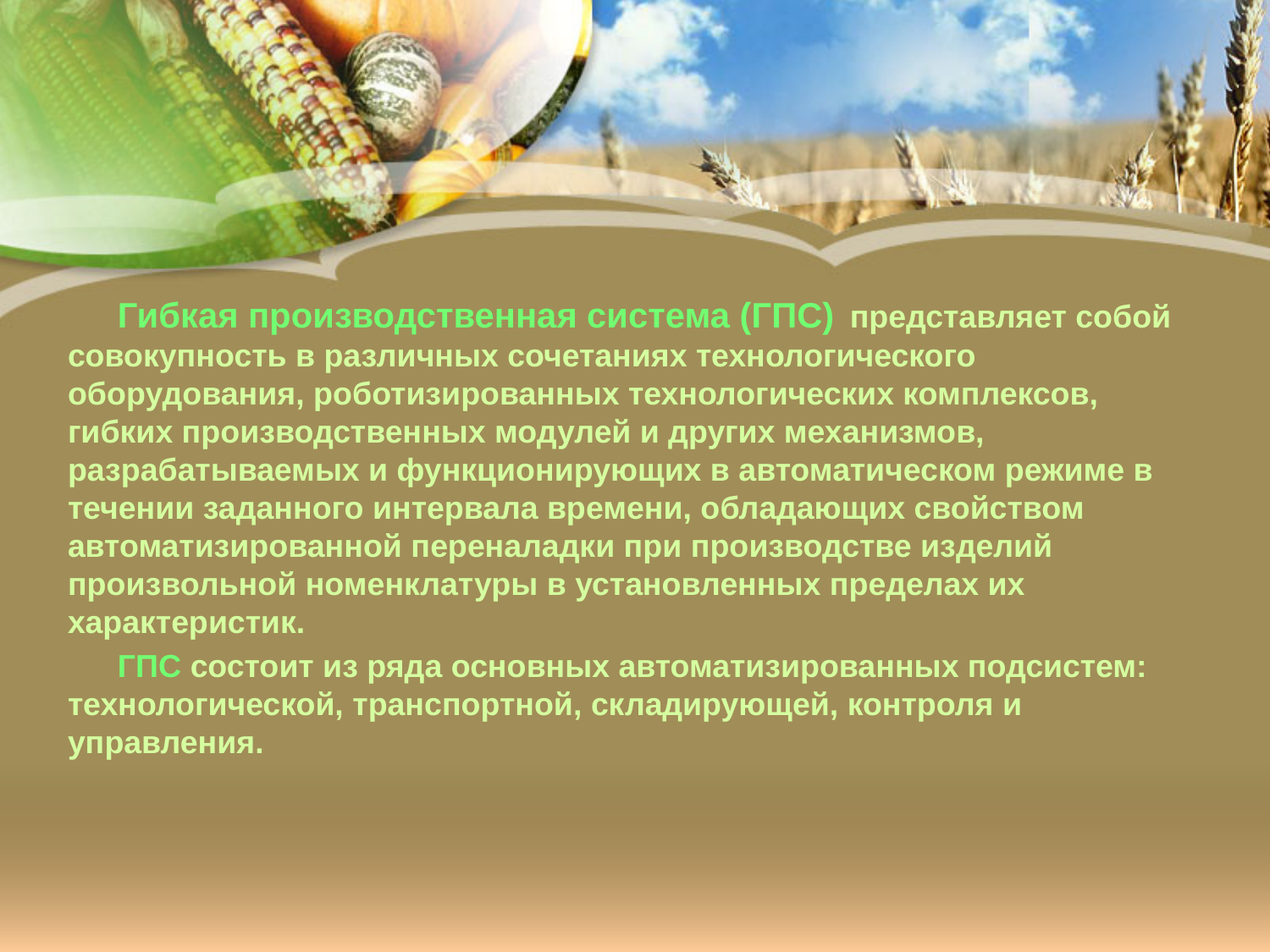

Гибкая производственная система (ГПС) представляет собой совокупность в различных сочетаниях технологического оборудования, роботизированных технологических комплексов, гибких производственных модулей и других механизмов, разрабатываемых и функционирующих в автоматическом режиме в течении заданного интервала времени, обладающих свойством автоматизированной переналадки при производстве изделий произвольной номенклатуры в установленных пределах их характеристик.
ГПС состоит из ряда основных автоматизированных подсистем: технологической, транспортной, складирующей, контроля и управления.